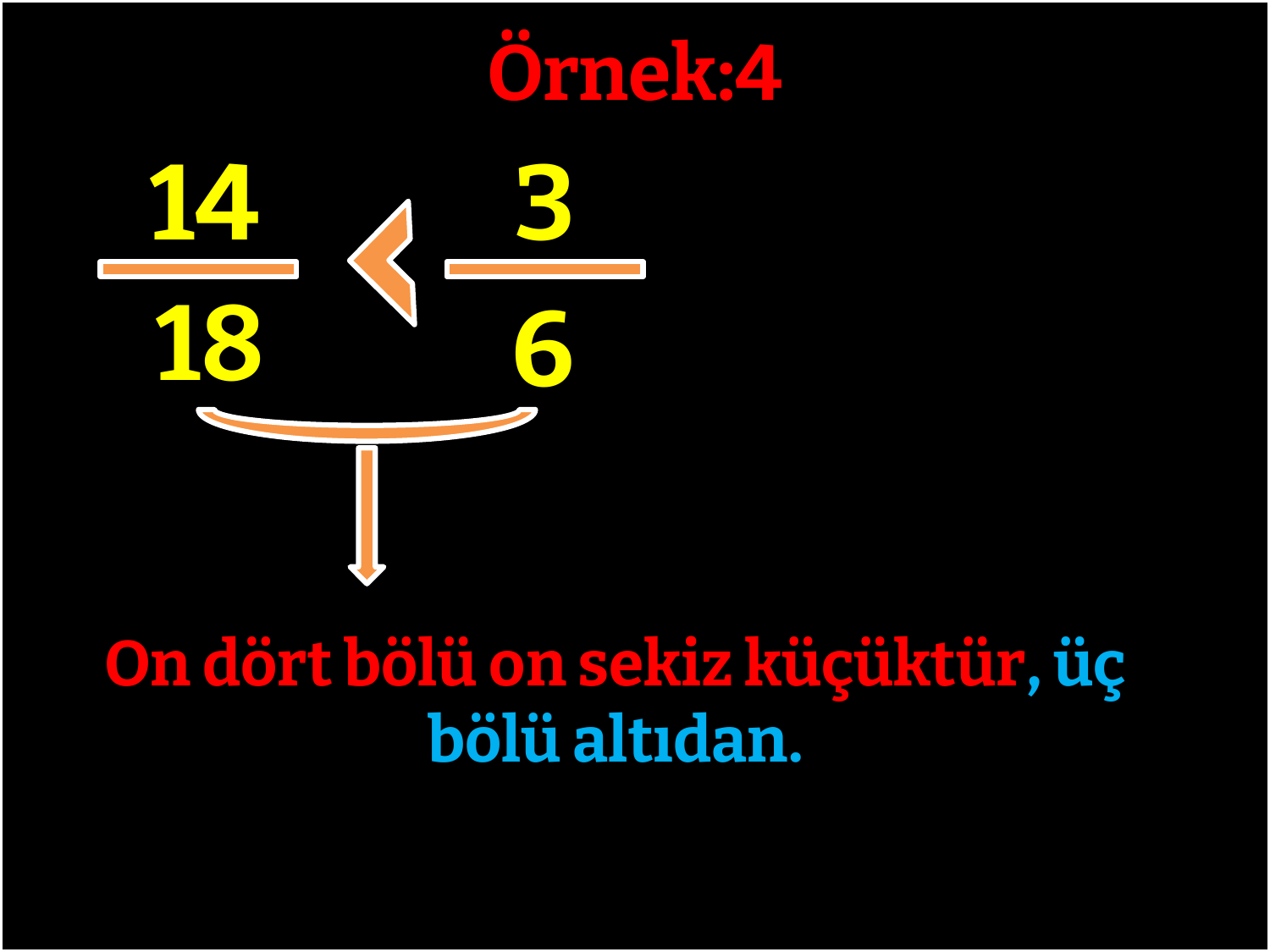

Örnek:4
14
3

18
6
#

On dört bölü on sekiz küçüktür, üç bölü altıdan.